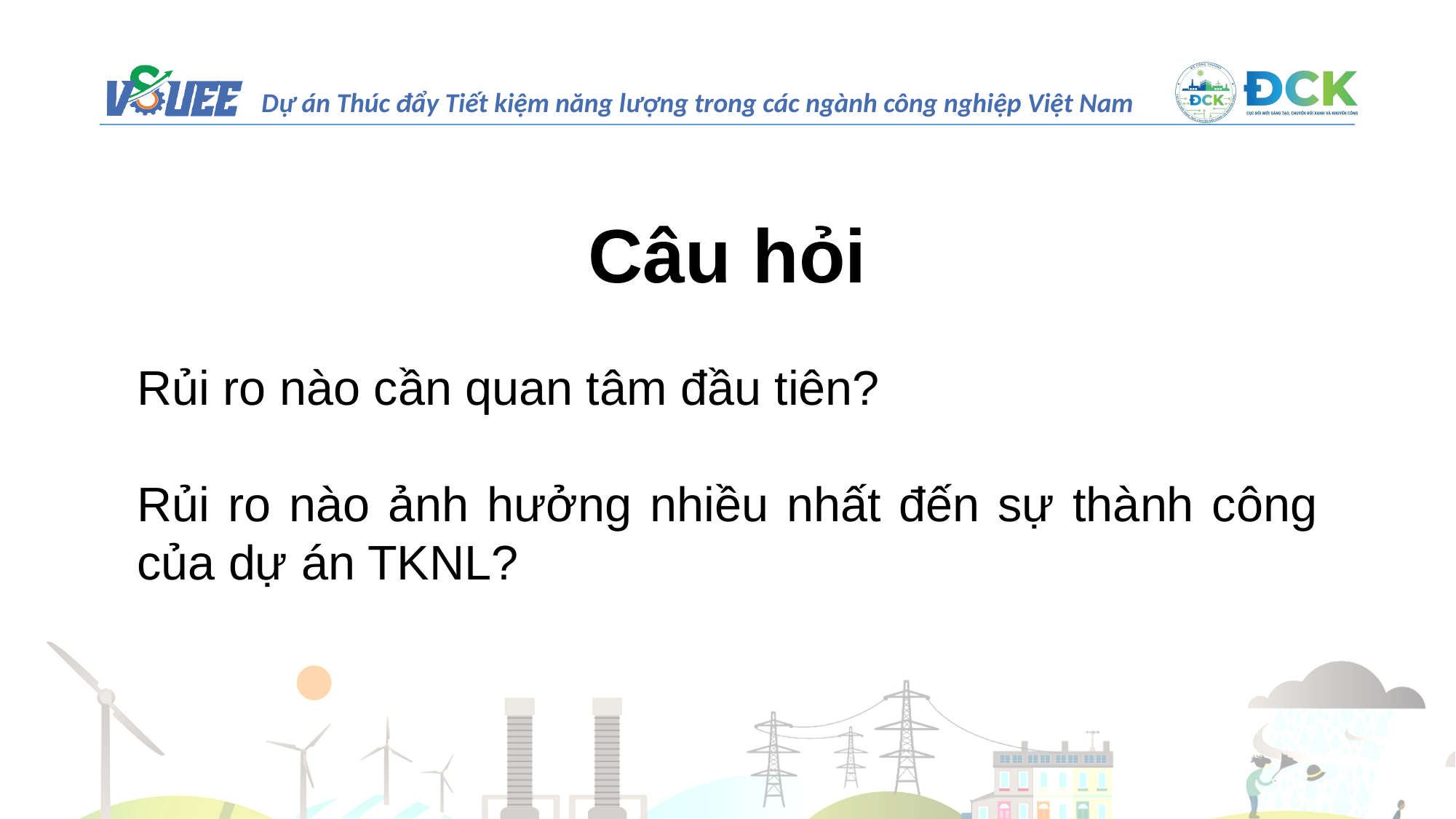

Câu hỏi

Rủi ro nào cần quan tâm đầu tiên?

Rủi ro nào ảnh hưởng nhiều nhất đến sự thành công của dự án TKNL?